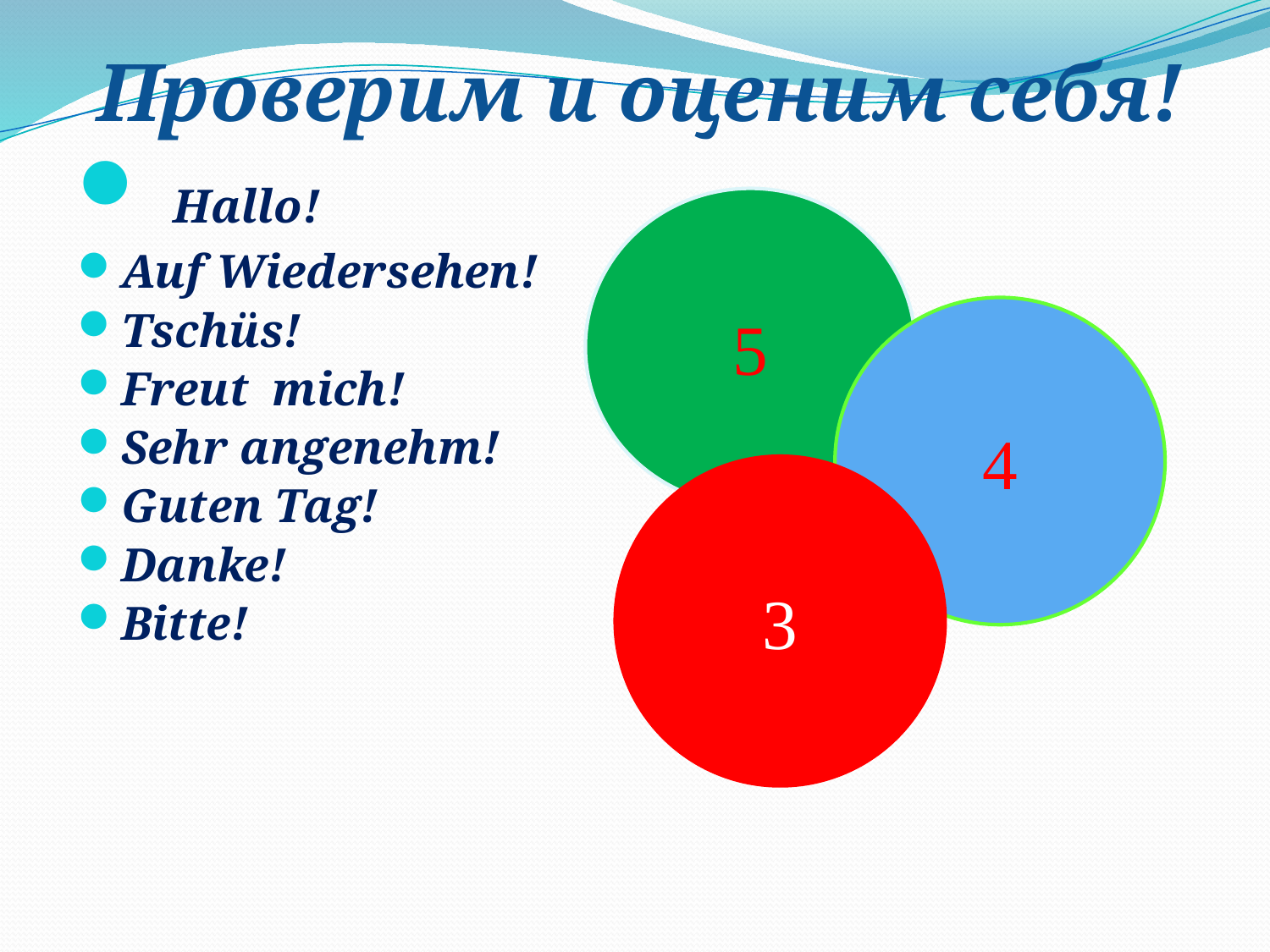

Проверим и оценим себя!
 Hallo!
Auf Wiedersehen!
Tschüs!
Freut  mich!
Sehr angenehm!
Guten Tag!
Danke!
Bitte!

5
4
3